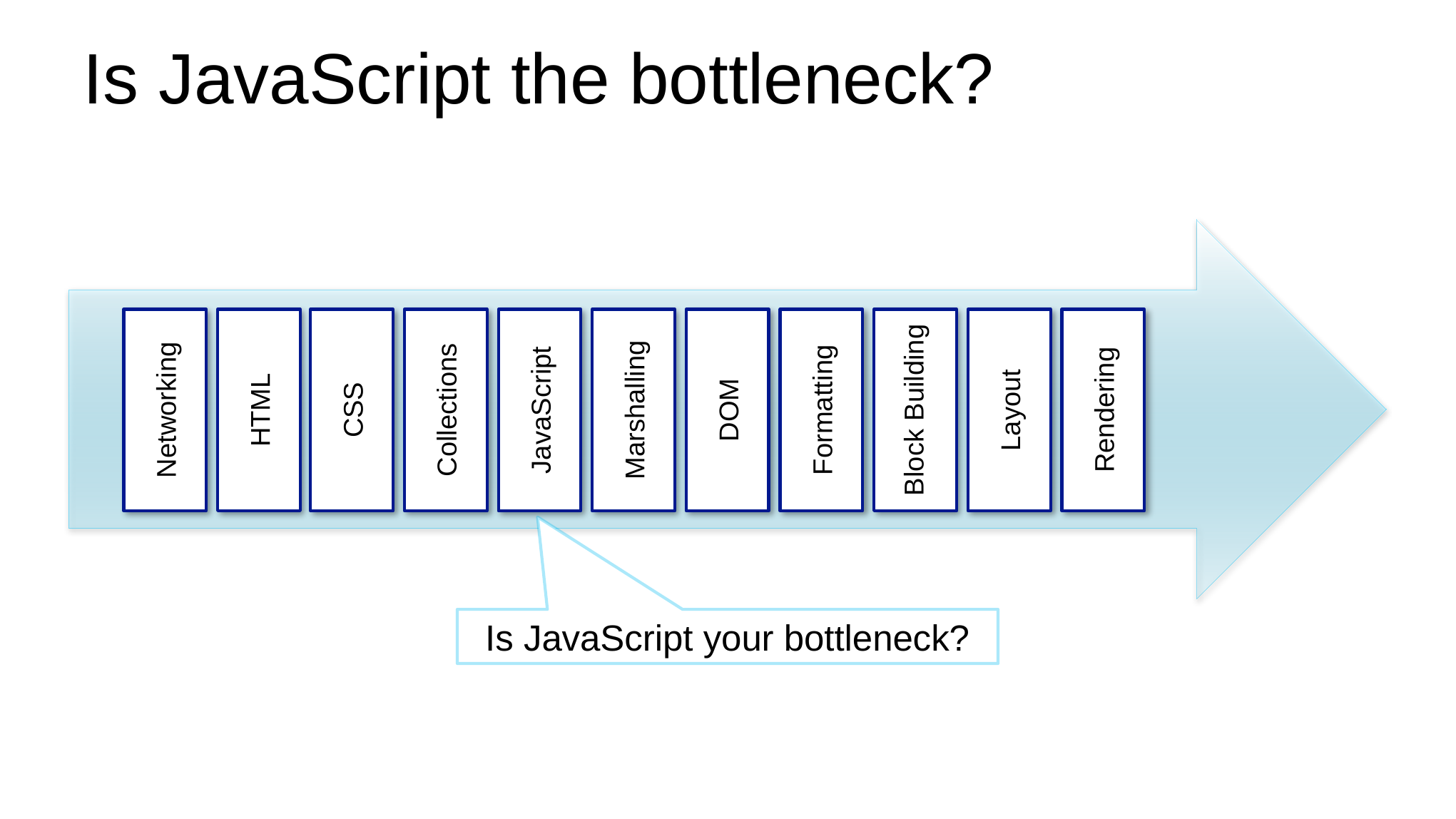

# Is JavaScript the bottleneck?

Networking
HTML
CSS
Collections
JavaScript
Marshalling
DOM
Formatting
Block Building
Layout
Rendering
Is JavaScript your bottleneck?